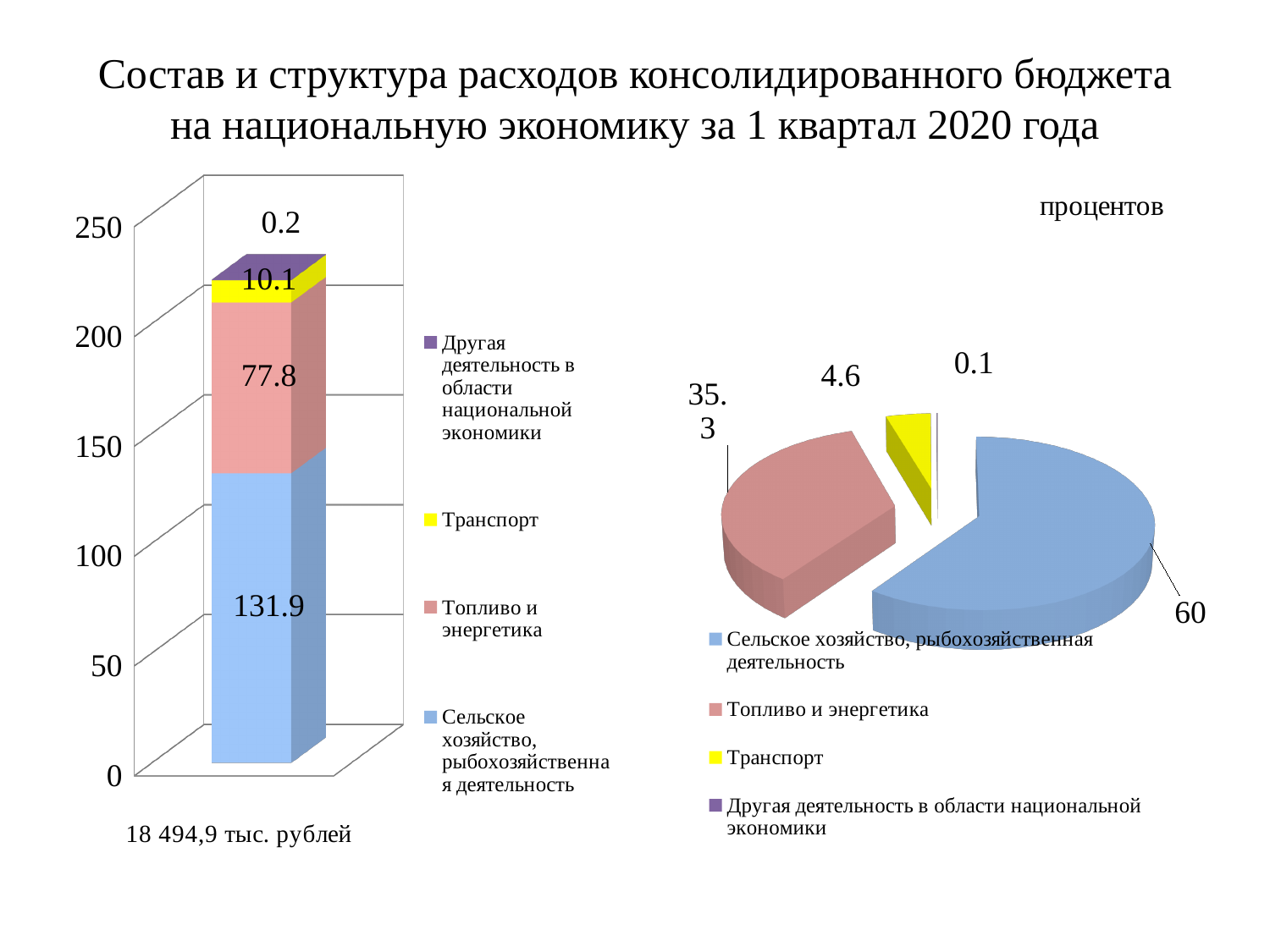

# Состав и структура расходов консолидированного бюджета на национальную экономику за 1 квартал 2020 года

[unsupported chart]

[unsupported chart]